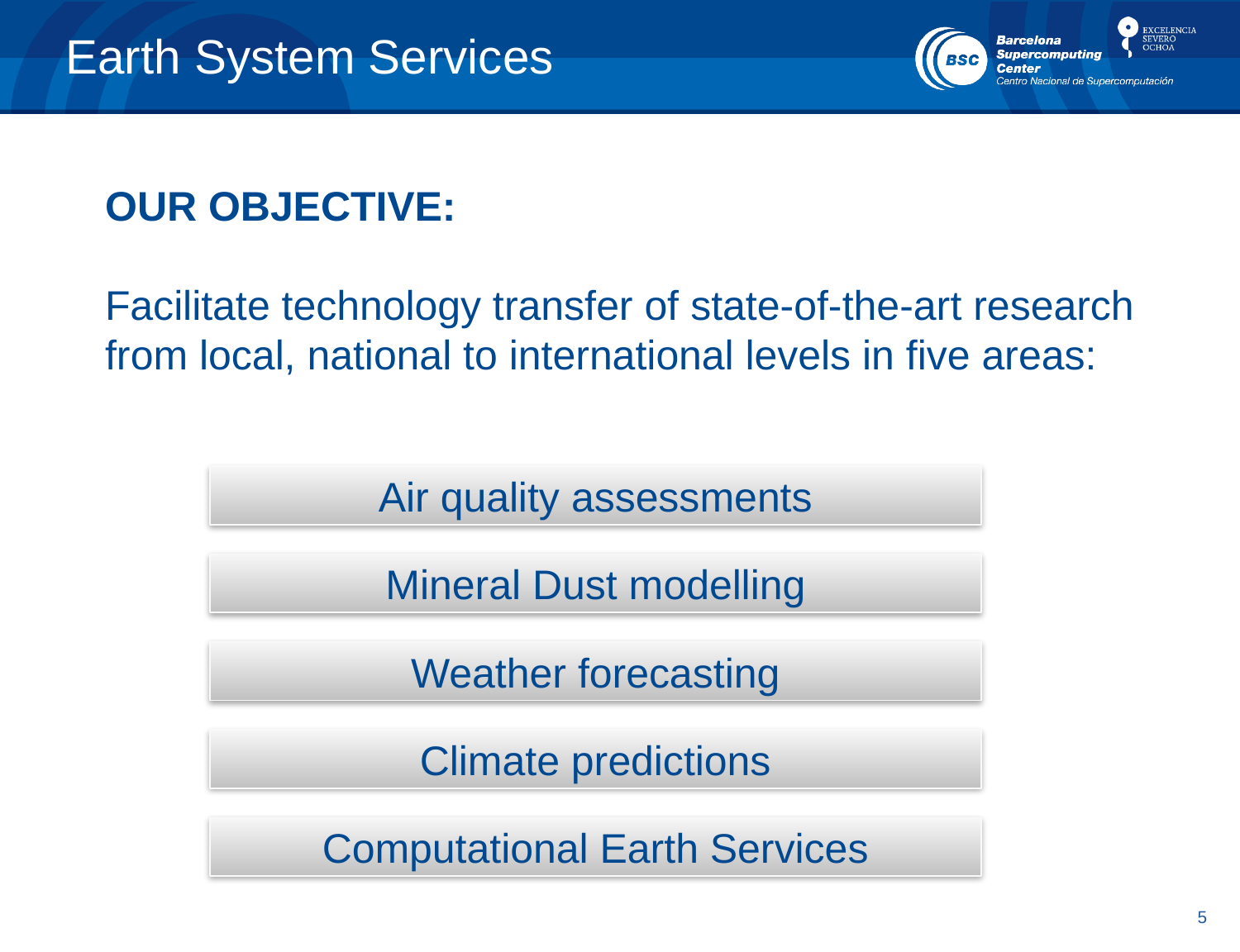

# Earth System Services
OUR OBJECTIVE:

Facilitate technology transfer of state-of-the-art research from local, national to international levels in five areas:
Air quality assessments
Mineral Dust modelling
Weather forecasting
Climate predictions
Computational Earth Services